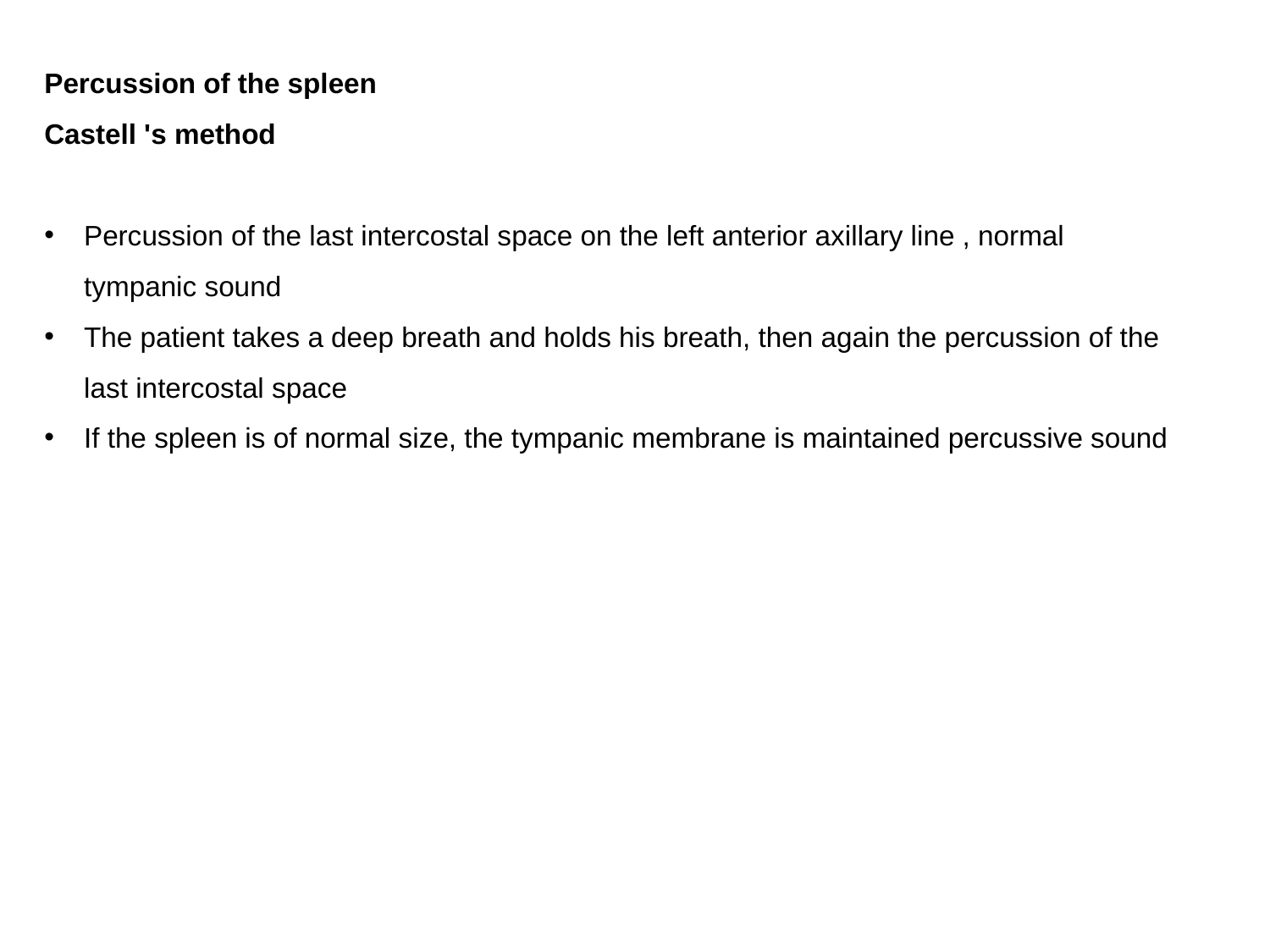

Percussion of the spleen
Castell 's method

Percussion of the last intercostal space on the left anterior axillary line , normal tympanic sound
The patient takes a deep breath and holds his breath, then again the percussion of the last intercostal space
If the spleen is of normal size, the tympanic membrane is maintained percussive sound